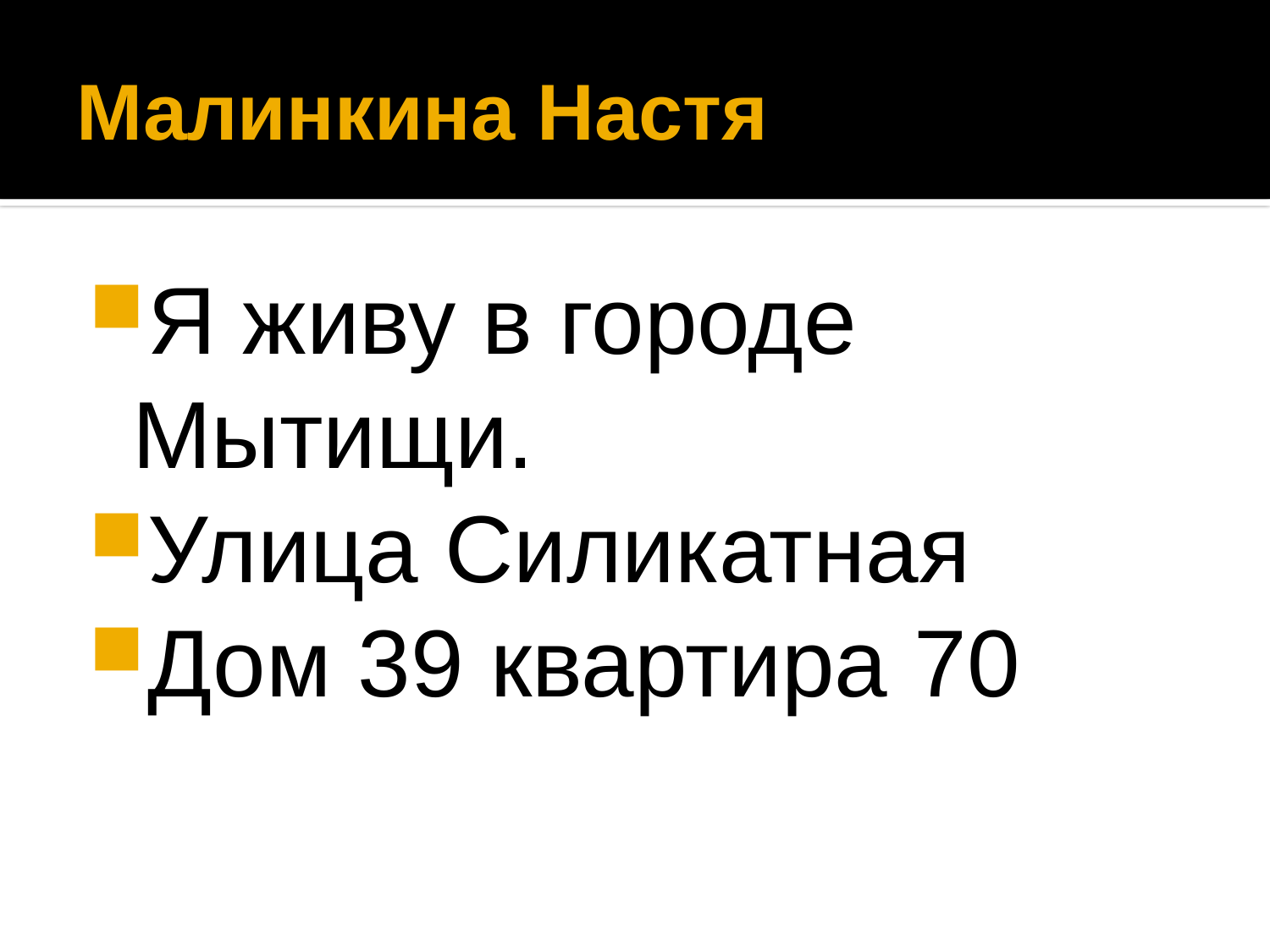

# Малинкина Настя
Я живу в городе Мытищи.
Улица Силикатная
Дом 39 квартира 70